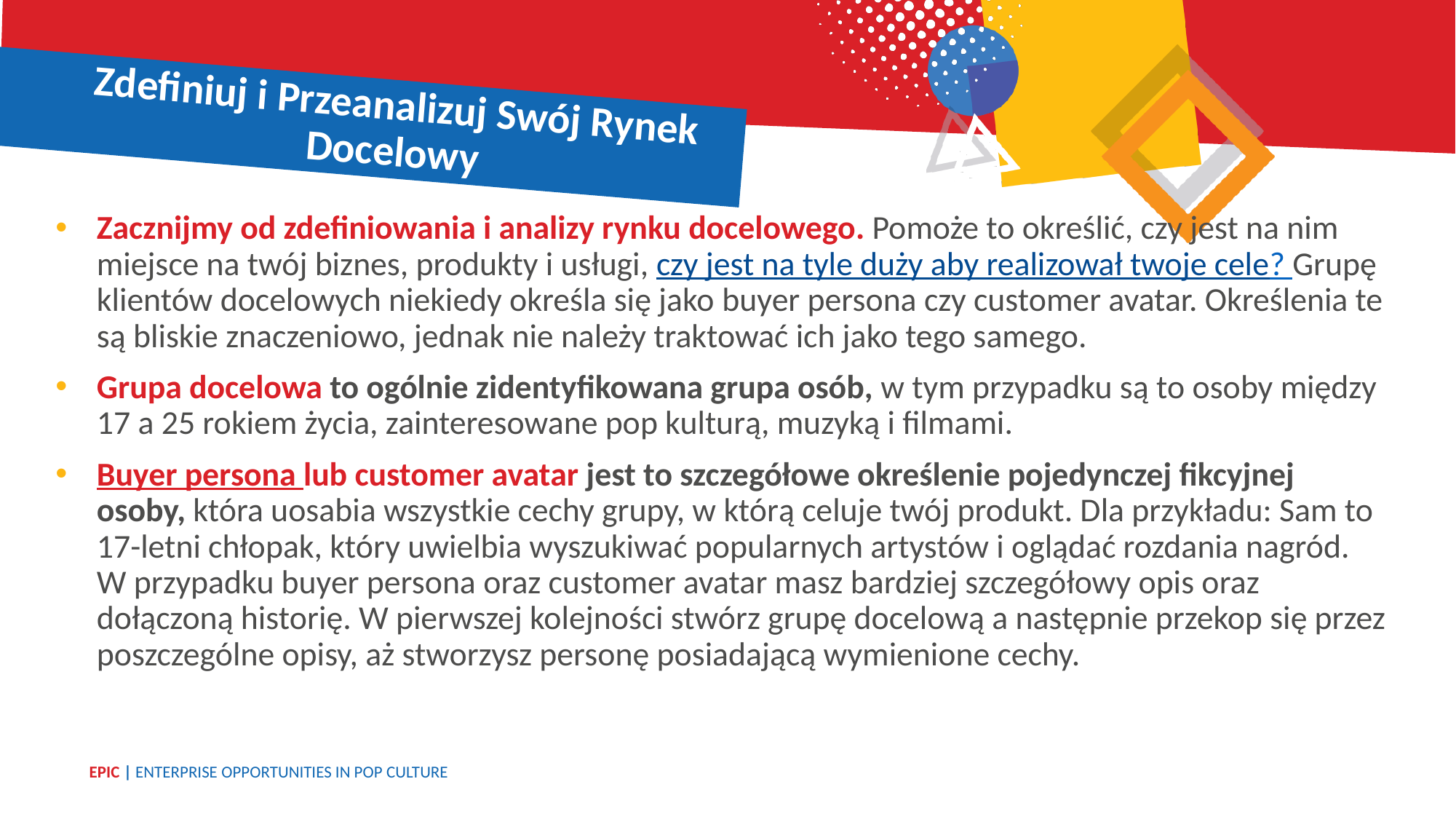

Zdefiniuj i Przeanalizuj Swój Rynek Docelowy
Zacznijmy od zdefiniowania i analizy rynku docelowego. Pomoże to określić, czy jest na nim miejsce na twój biznes, produkty i usługi, czy jest na tyle duży aby realizował twoje cele? Grupę klientów docelowych niekiedy określa się jako buyer persona czy customer avatar. Określenia te są bliskie znaczeniowo, jednak nie należy traktować ich jako tego samego.
Grupa docelowa to ogólnie zidentyfikowana grupa osób, w tym przypadku są to osoby między 17 a 25 rokiem życia, zainteresowane pop kulturą, muzyką i filmami.
Buyer persona lub customer avatar jest to szczegółowe określenie pojedynczej fikcyjnej osoby, która uosabia wszystkie cechy grupy, w którą celuje twój produkt. Dla przykładu: Sam to 17-letni chłopak, który uwielbia wyszukiwać popularnych artystów i oglądać rozdania nagród.
W przypadku buyer persona oraz customer avatar masz bardziej szczegółowy opis oraz dołączoną historię. W pierwszej kolejności stwórz grupę docelową a następnie przekop się przez poszczególne opisy, aż stworzysz personę posiadającą wymienione cechy.